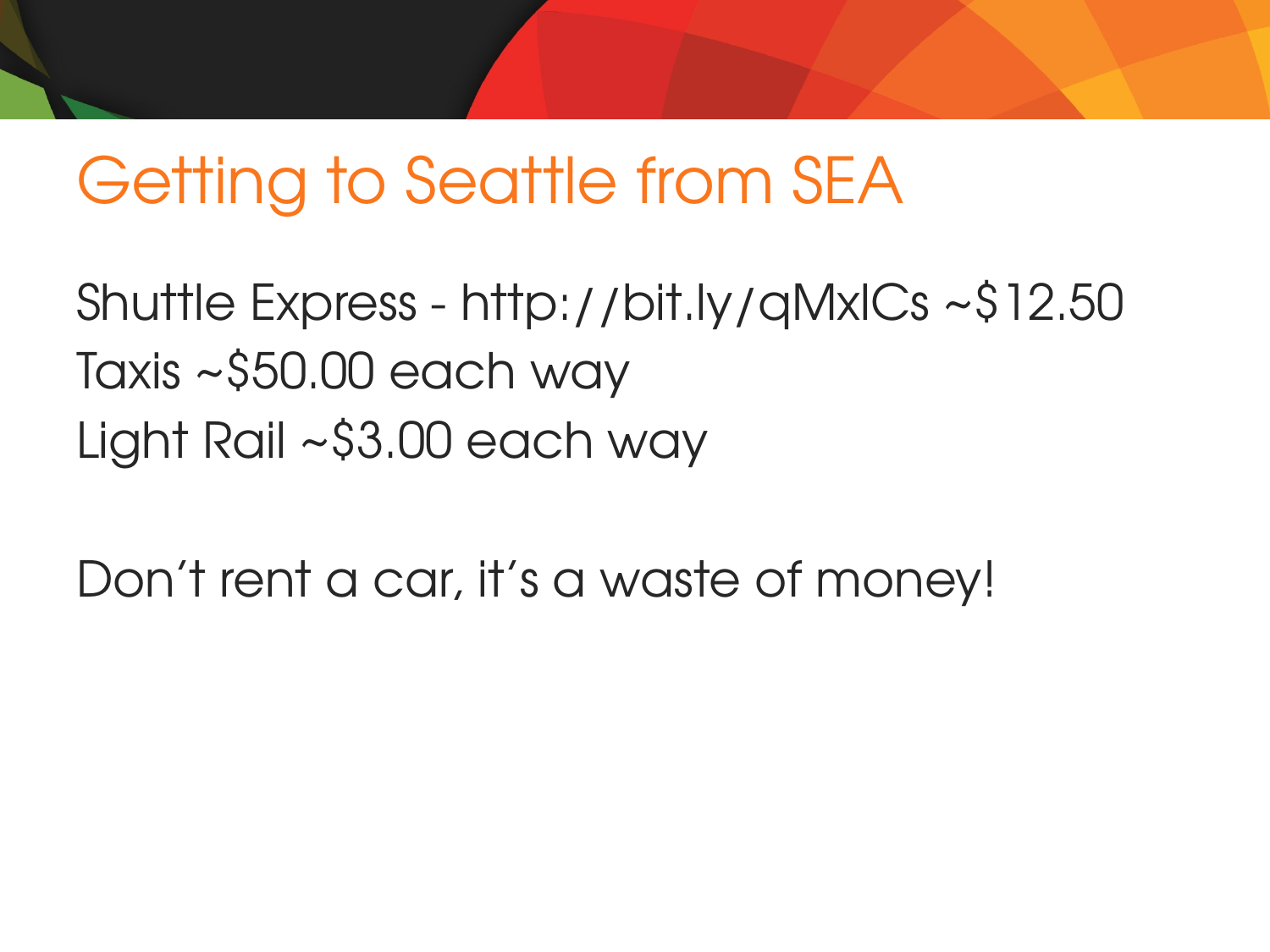

# Getting to Seattle from SEA
Shuttle Express - http://bit.ly/qMxlCs ~$12.50
Taxis ~$50.00 each way
Light Rail ~$3.00 each way

Don’t rent a car, it’s a waste of money!